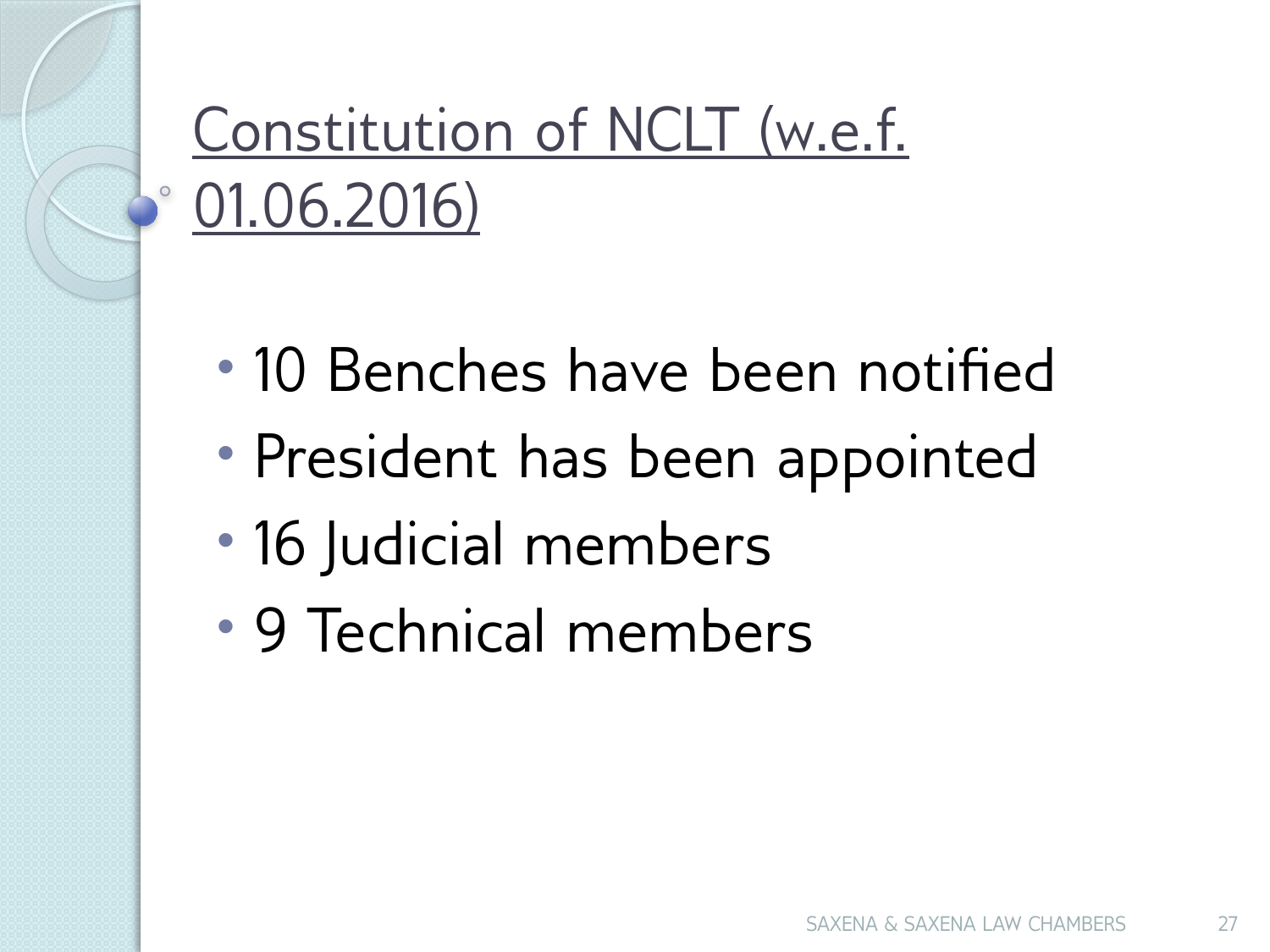

# Constitution of NCLT (w.e.f. 01.06.2016)
 10 Benches have been notified
 President has been appointed
 16 Judicial members
 9 Technical members
SAXENA & SAXENA LAW CHAMBERS
27